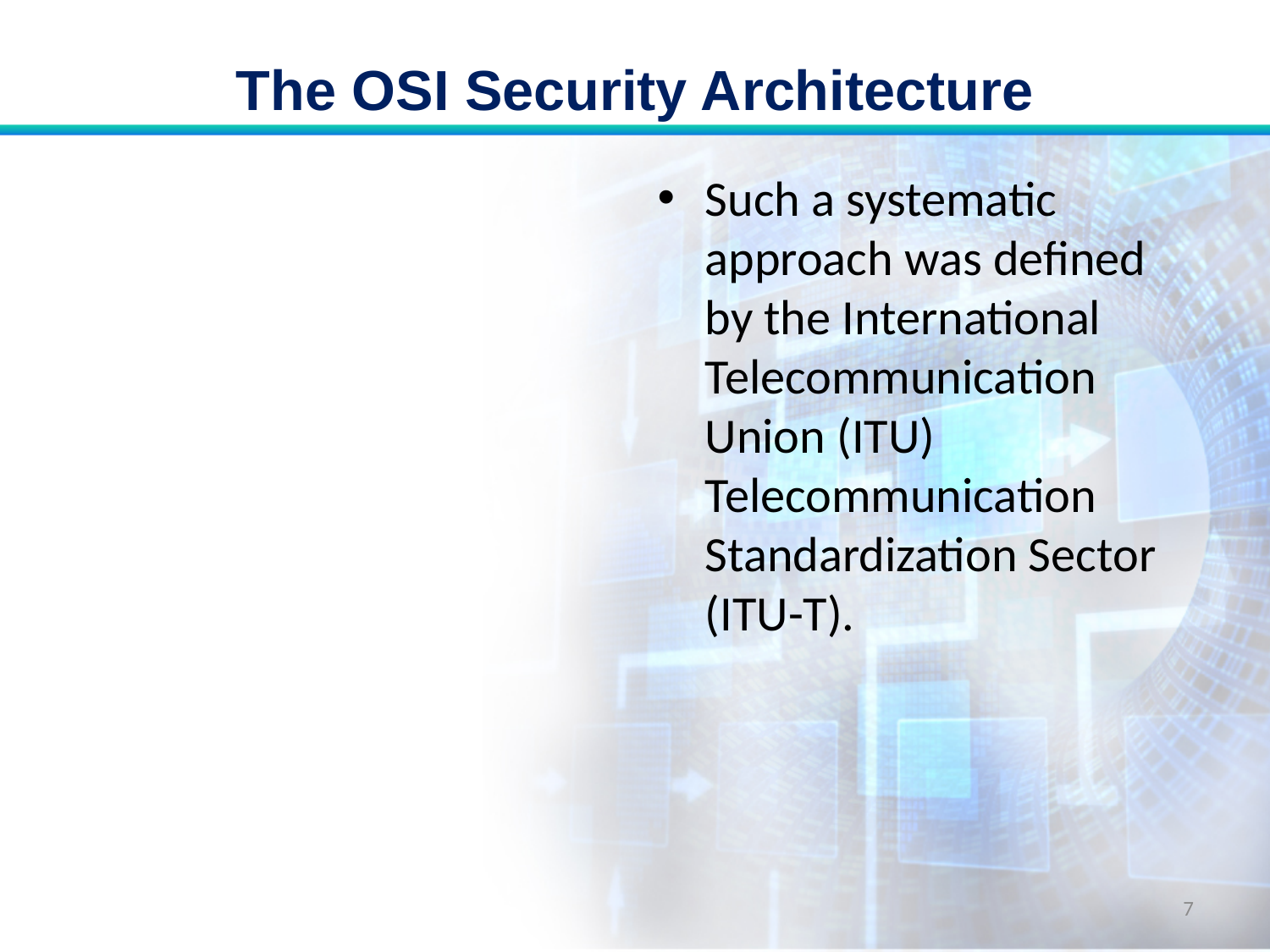

# The OSI Security Architecture
Such a systematic approach was defined by the International Telecommunication Union (ITU) Telecommunication Standardization Sector (ITU-T).
7